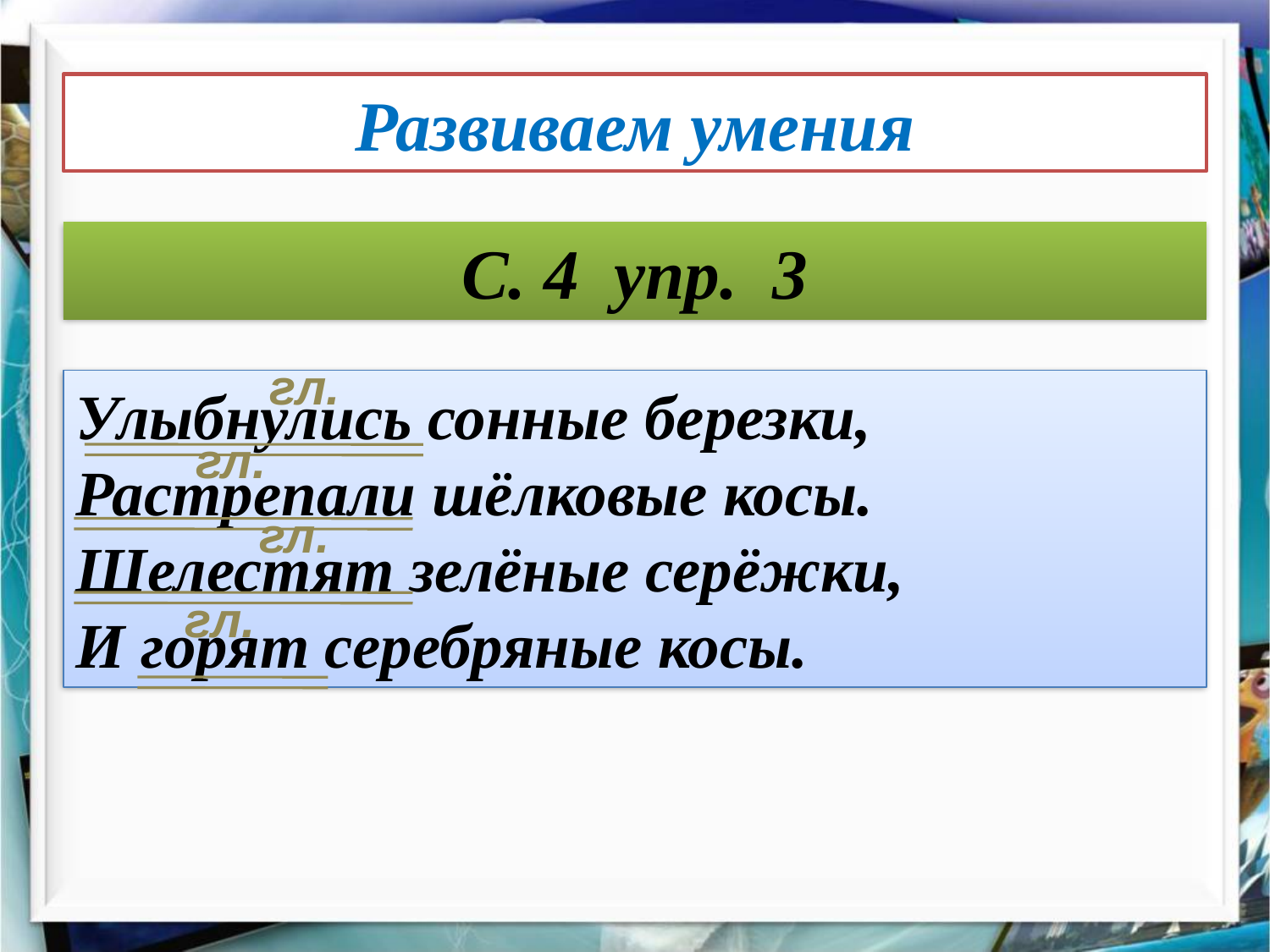

#
Развиваем умения

С. 4  упр.  3
 гл.
Улыбнулись сонные березки,
Растрепали шёлковые косы.
Шелестят зелёные серёжки,
И горят серебряные косы.
 гл.
 гл.
 гл.